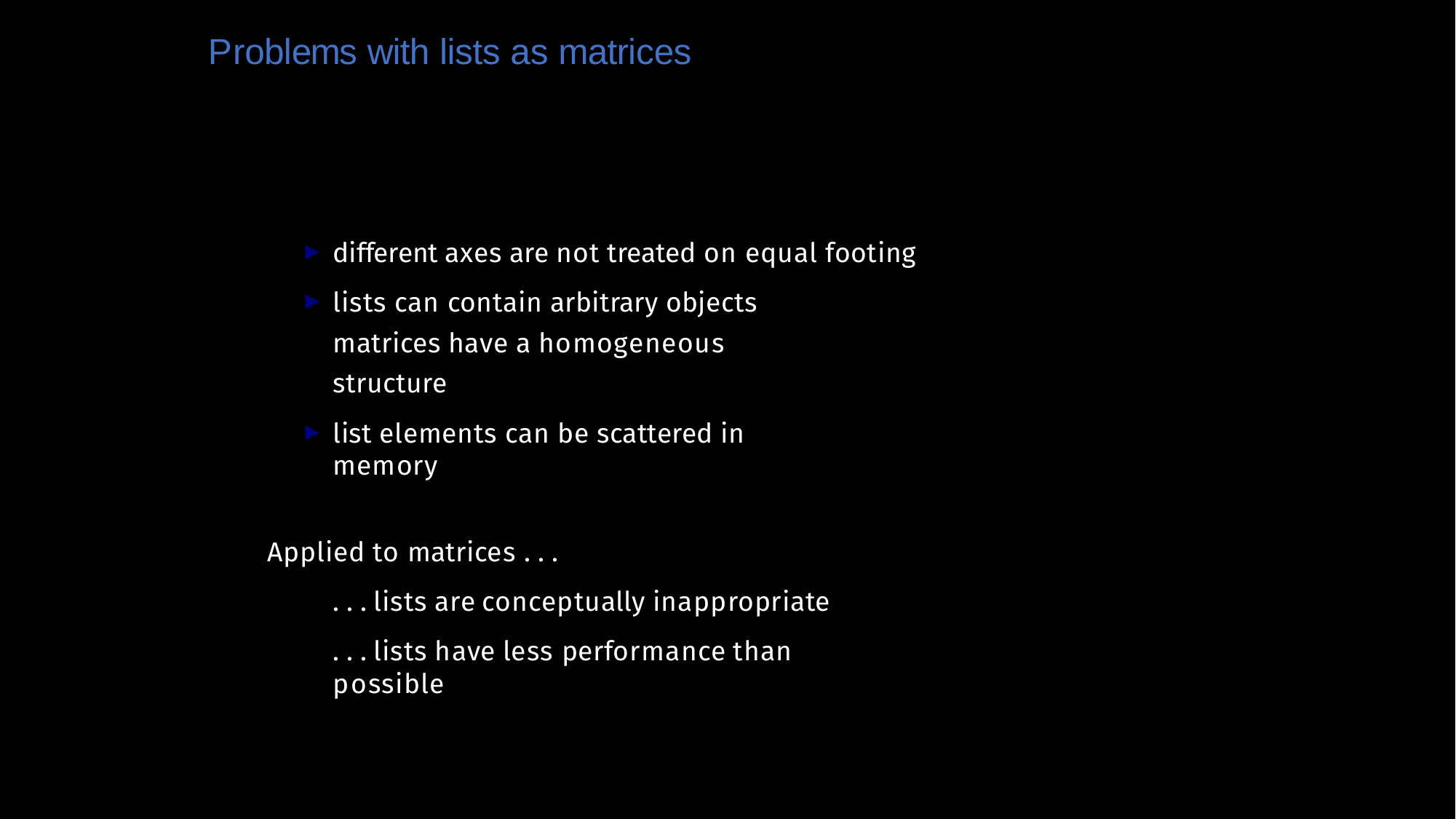

# Problems with lists as matrices
different axes are not treated on equal footing
lists can contain arbitrary objects  matrices have a homogeneous structure
list elements can be scattered in memory

Applied to matrices . . .
. . . lists are conceptually inappropriate
. . . lists have less performance than possible